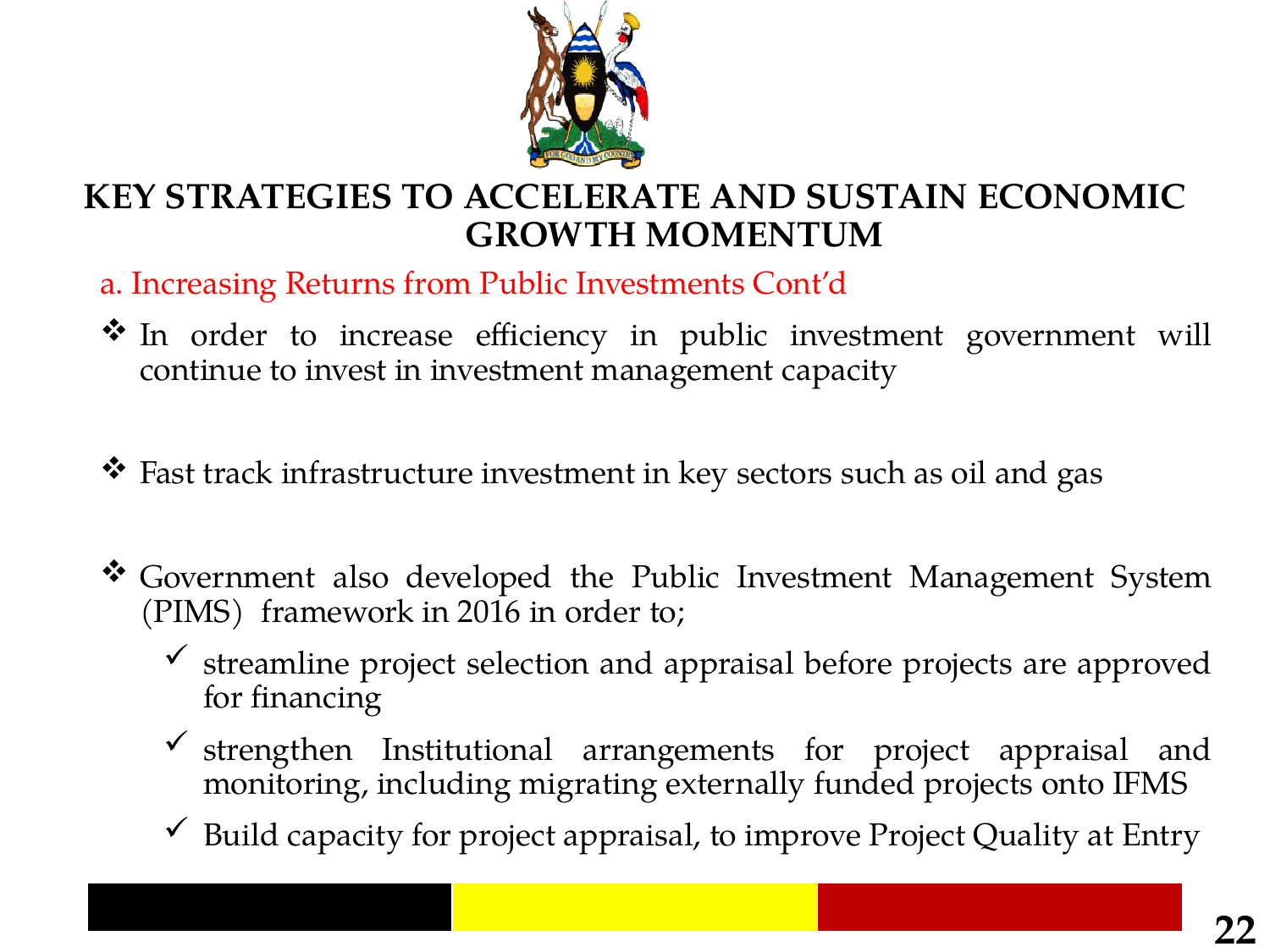

KEY STRATEGIES TO ACCELERATE AND SUSTAIN ECONOMIC GROWTH MOMENTUM

a. Increasing Returns from Public Investments Cont’d
In order to increase efficiency in public investment government will continue to invest in investment management capacity

Fast track infrastructure investment in key sectors such as oil and gas

Government also developed the Public Investment Management System (PIMS)  framework in 2016 in order to;
streamline project selection and appraisal before projects are approved for financing
strengthen Institutional arrangements for project appraisal and monitoring, including migrating externally funded projects onto IFMS
Build capacity for project appraisal, to improve Project Quality at Entry

22